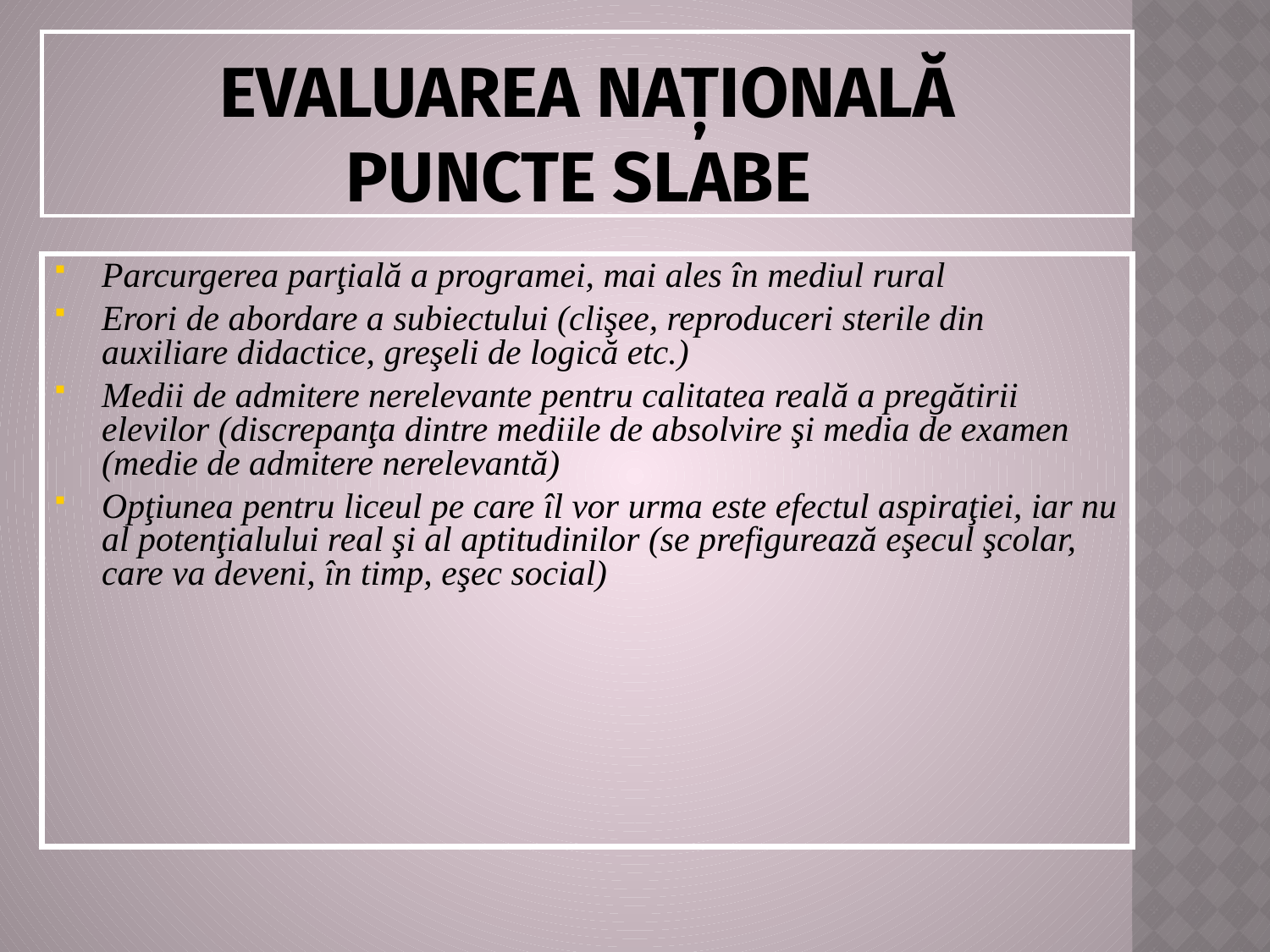

# EVALUAREA NAŢIONALĂ Puncte slabe
Parcurgerea parţială a programei, mai ales în mediul rural
Erori de abordare a subiectului (clişee, reproduceri sterile din auxiliare didactice, greşeli de logică etc.)
Medii de admitere nerelevante pentru calitatea reală a pregătirii elevilor (discrepanţa dintre mediile de absolvire şi media de examen (medie de admitere nerelevantă)
Opţiunea pentru liceul pe care îl vor urma este efectul aspiraţiei, iar nu al potenţialului real şi al aptitudinilor (se prefigurează eşecul şcolar, care va deveni, în timp, eşec social)